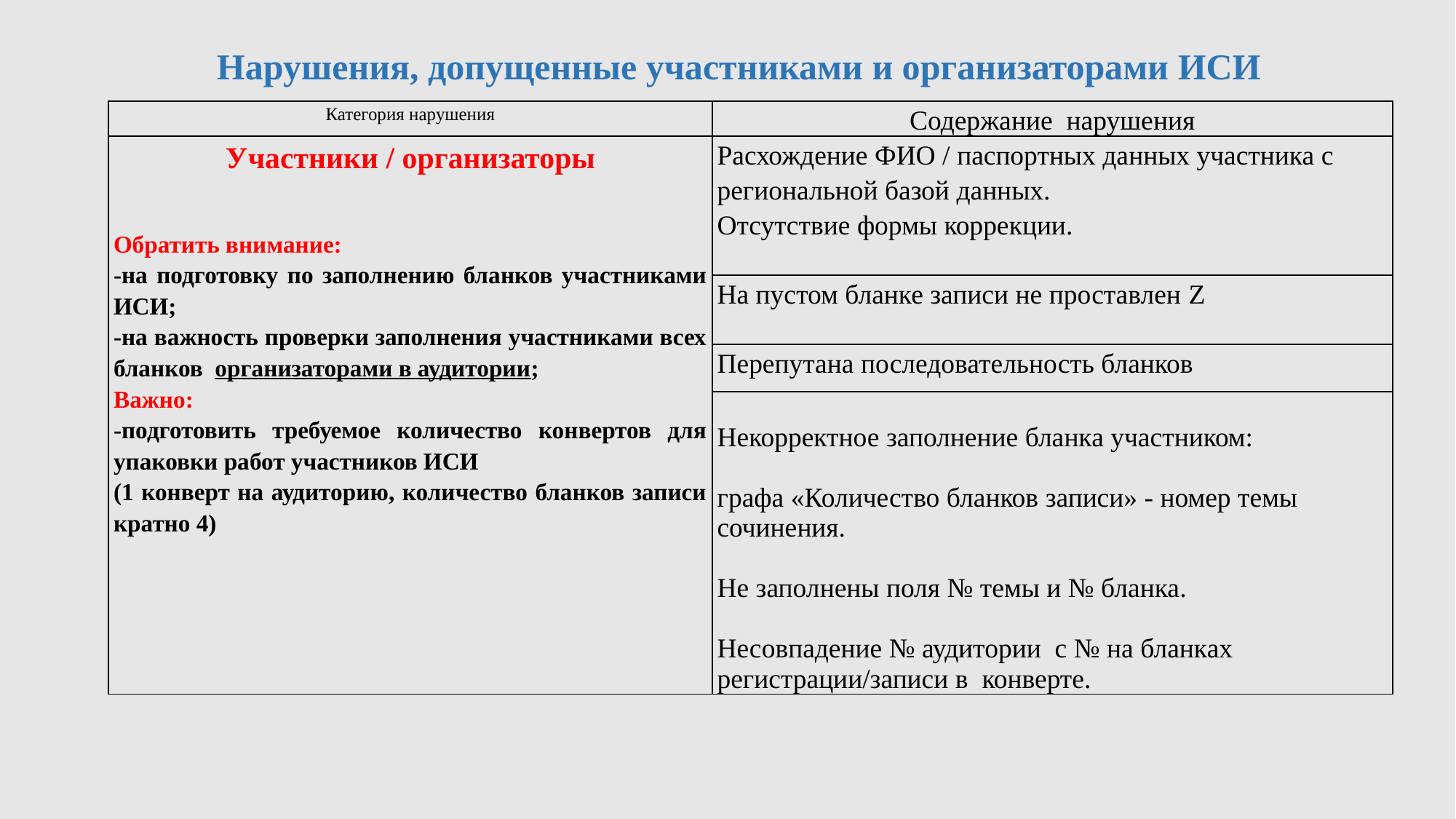

# Нарушения, допущенные участниками и организаторами ИСИ
| Категория нарушения | Содержание нарушения |
| --- | --- |
| Участники / организаторы     Обратить внимание: -на подготовку по заполнению бланков участниками ИСИ; -на важность проверки заполнения участниками всех бланков организаторами в аудитории; Важно: -подготовить требуемое количество конвертов для упаковки работ участников ИСИ (1 конверт на аудиторию, количество бланков записи кратно 4) | Расхождение ФИО / паспортных данных участника с региональной базой данных. Отсутствие формы коррекции. |
|  | На пустом бланке записи не проставлен Z |
|  | Перепутана последовательность бланков |
|  | Некорректное заполнение бланка участником: графа «Количество бланков записи» - номер темы сочинения. Не заполнены поля № темы и № бланка. Несовпадение № аудитории с № на бланках регистрации/записи в конверте. |